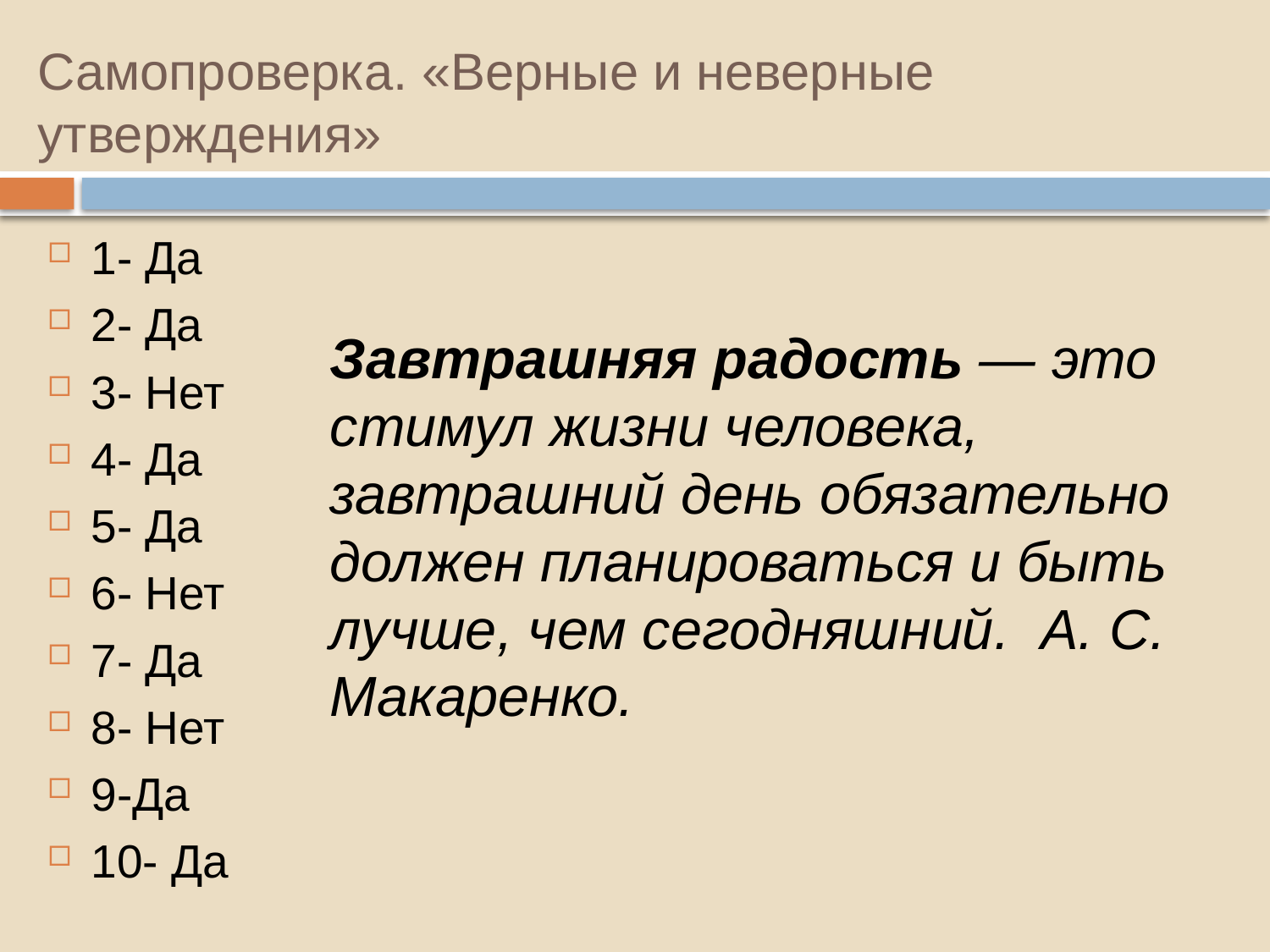

# Самопроверка. «Верные и неверные утверждения»
1- Да
2- Да
3- Нет
4- Да
5- Да
6- Нет
7- Да
8- Нет
9-Да
10- Да
Завтрашняя радость — это стимул жизни человека, завтрашний день обязательно должен планироваться и быть лучше, чем сегодняшний.  А. С. Макаренко.